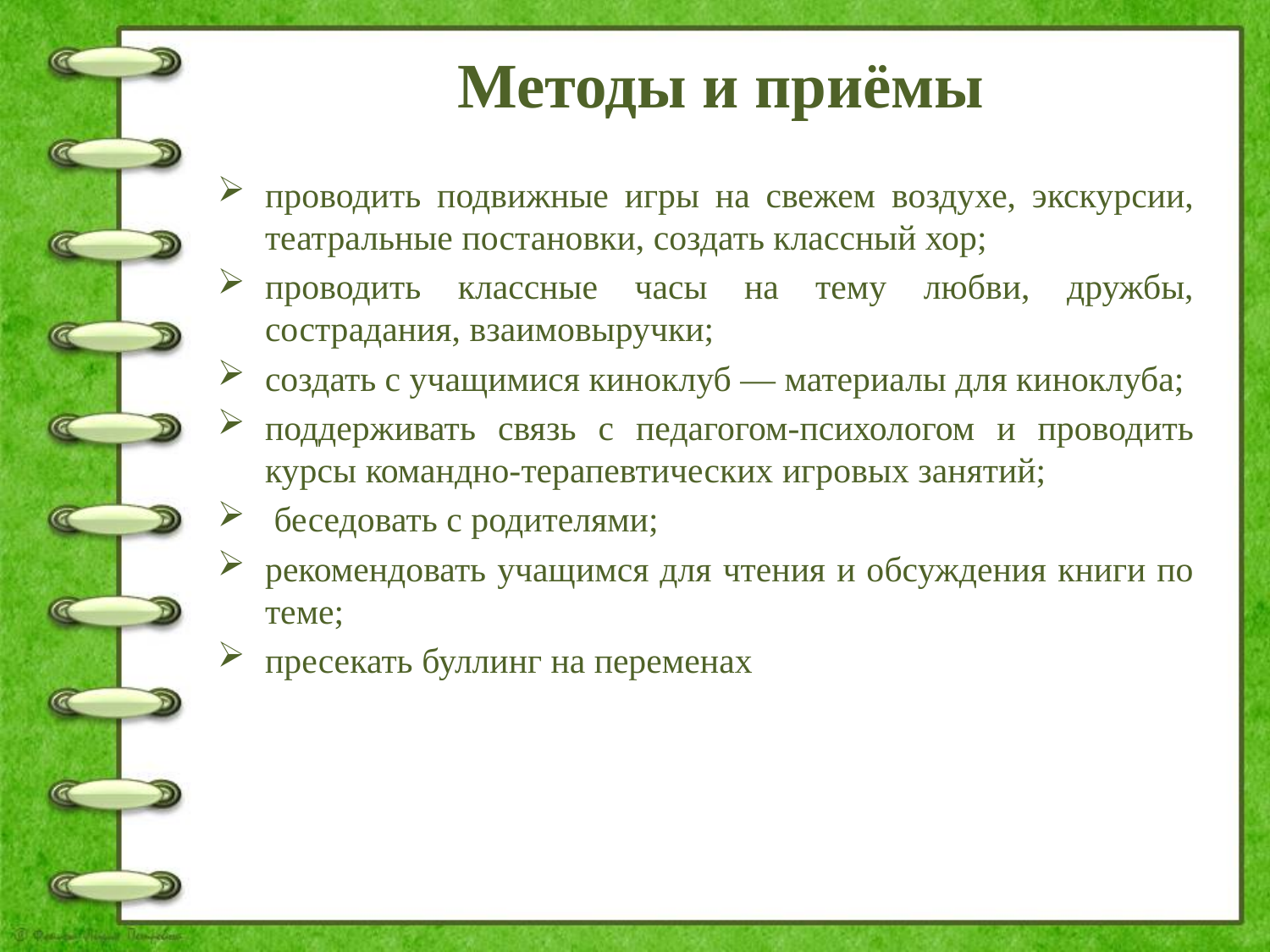

# Методы и приёмы
проводить подвижные игры на свежем воздухе, экскурсии, театральные постановки, создать классный хор;
проводить классные часы на тему любви, дружбы, сострадания, взаимовыручки;
создать с учащимися киноклуб — материалы для киноклуба;
поддерживать связь с педагогом-психологом и проводить курсы командно-терапевтических игровых занятий;
 беседовать с родителями;
рекомендовать учащимся для чтения и обсуждения книги по теме;
пресекать буллинг на переменах